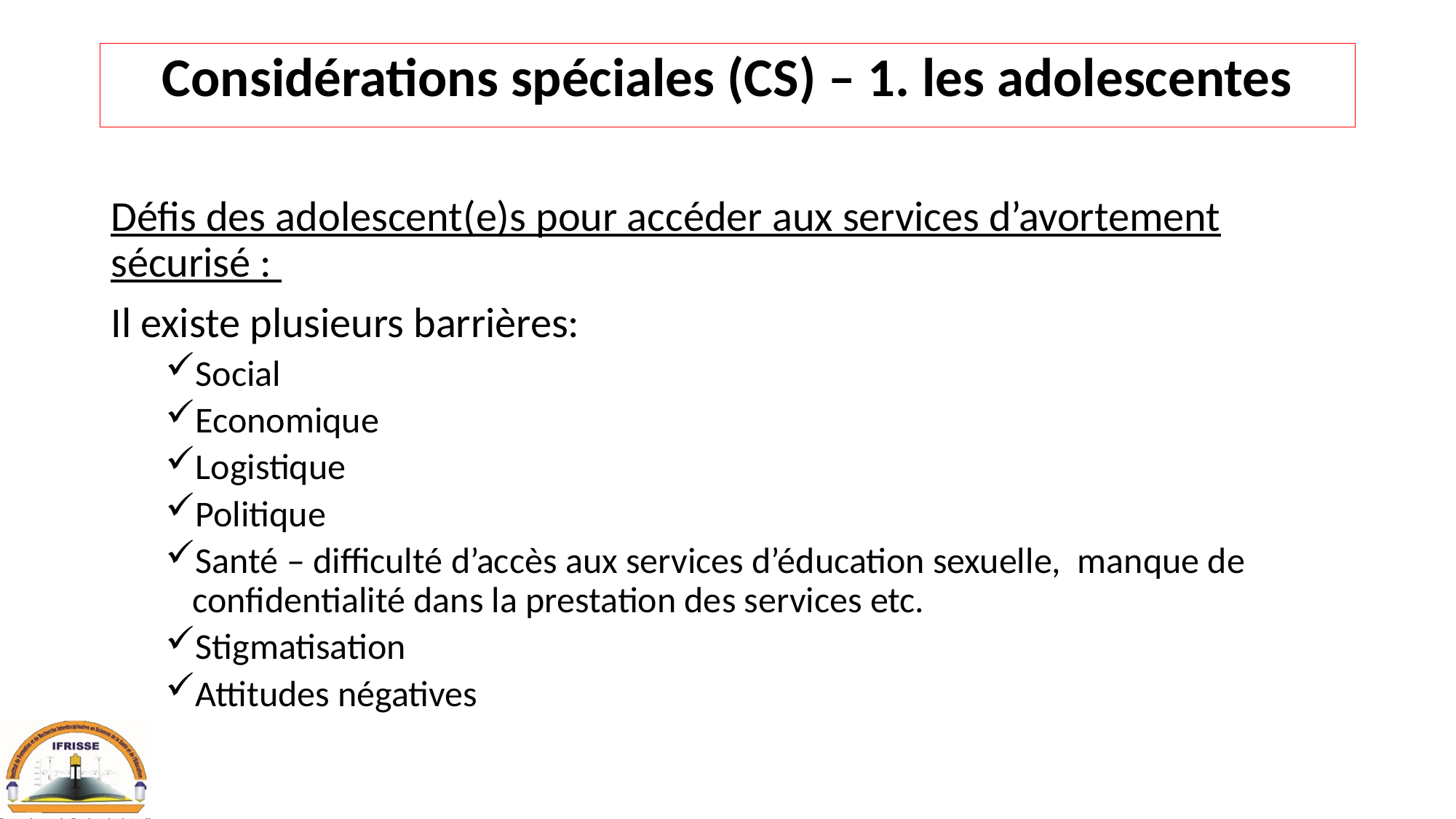

# Considérations spéciales (CS) – 1. les adolescentes
Défis des adolescent(e)s pour accéder aux services d’avortement sécurisé :
Il existe plusieurs barrières:
Social
Economique
Logistique
Politique
Santé – difficulté d’accès aux services d’éducation sexuelle,  manque de confidentialité dans la prestation des services etc.
Stigmatisation
Attitudes négatives